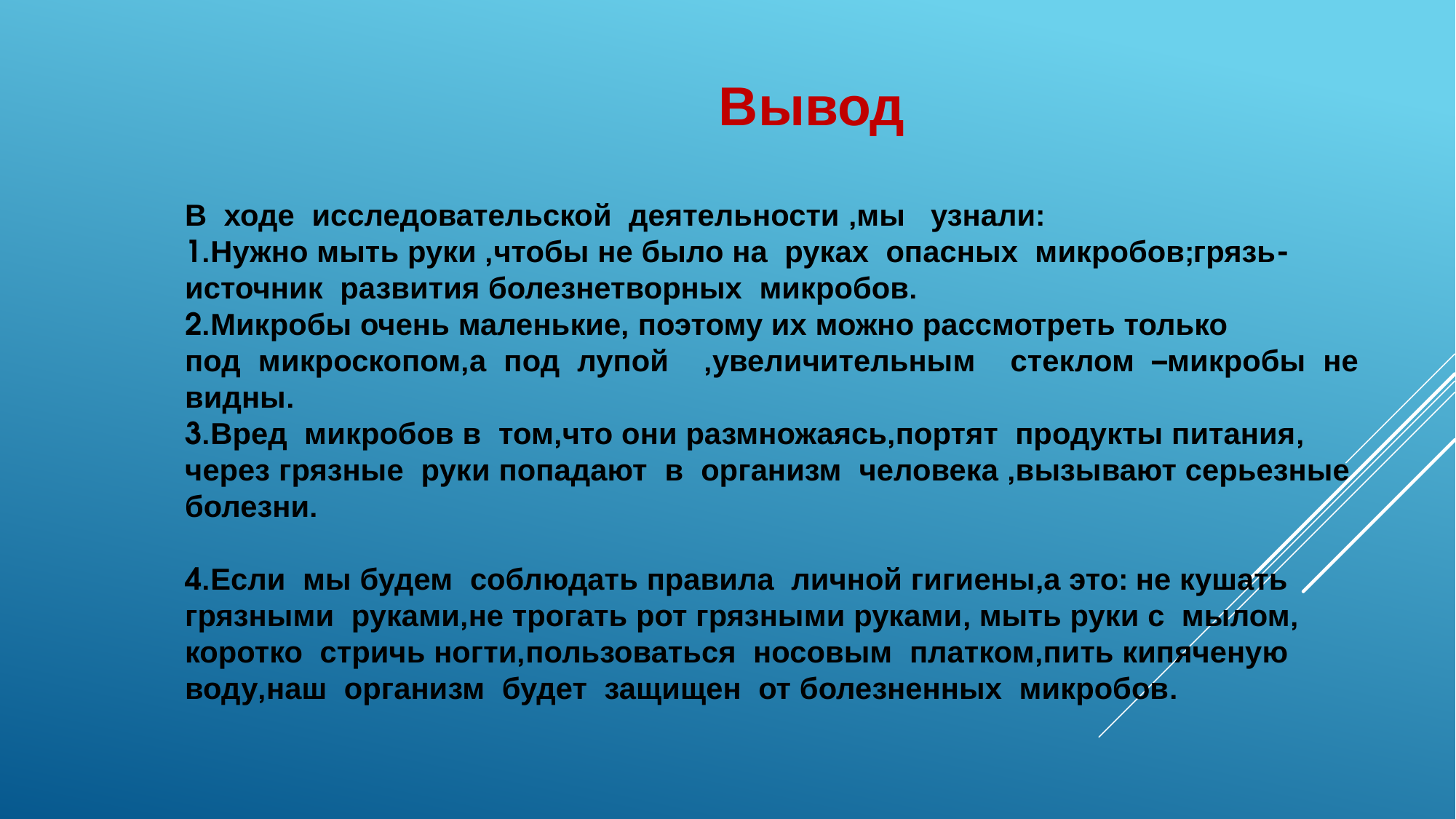

Вывод
В  ходе  исследовательской  деятельности ,мы   узнали:
1.Нужно мыть руки ,чтобы не было на  руках  опасных  микробов;грязь-
источник  развития болезнетворных  микробов.
2.Микробы очень маленькие, поэтому их можно рассмотреть только
под микроскопом,а под лупой  ,увеличительным  стеклом –микробы не видны.
3.Вред  микробов в  том,что они размножаясь,портят  продукты питания,
через грязные  руки попадают  в  организм  человека ,вызывают серьезные  болезни.

4.Если  мы будем  соблюдать правила  личной гигиены,а это: не кушать
грязными  руками,не трогать рот грязными руками, мыть руки с  мылом,
коротко  стричь ногти,пользоваться  носовым  платком,пить кипяченую
воду,наш  организм  будет  защищен  от болезненных  микробов.